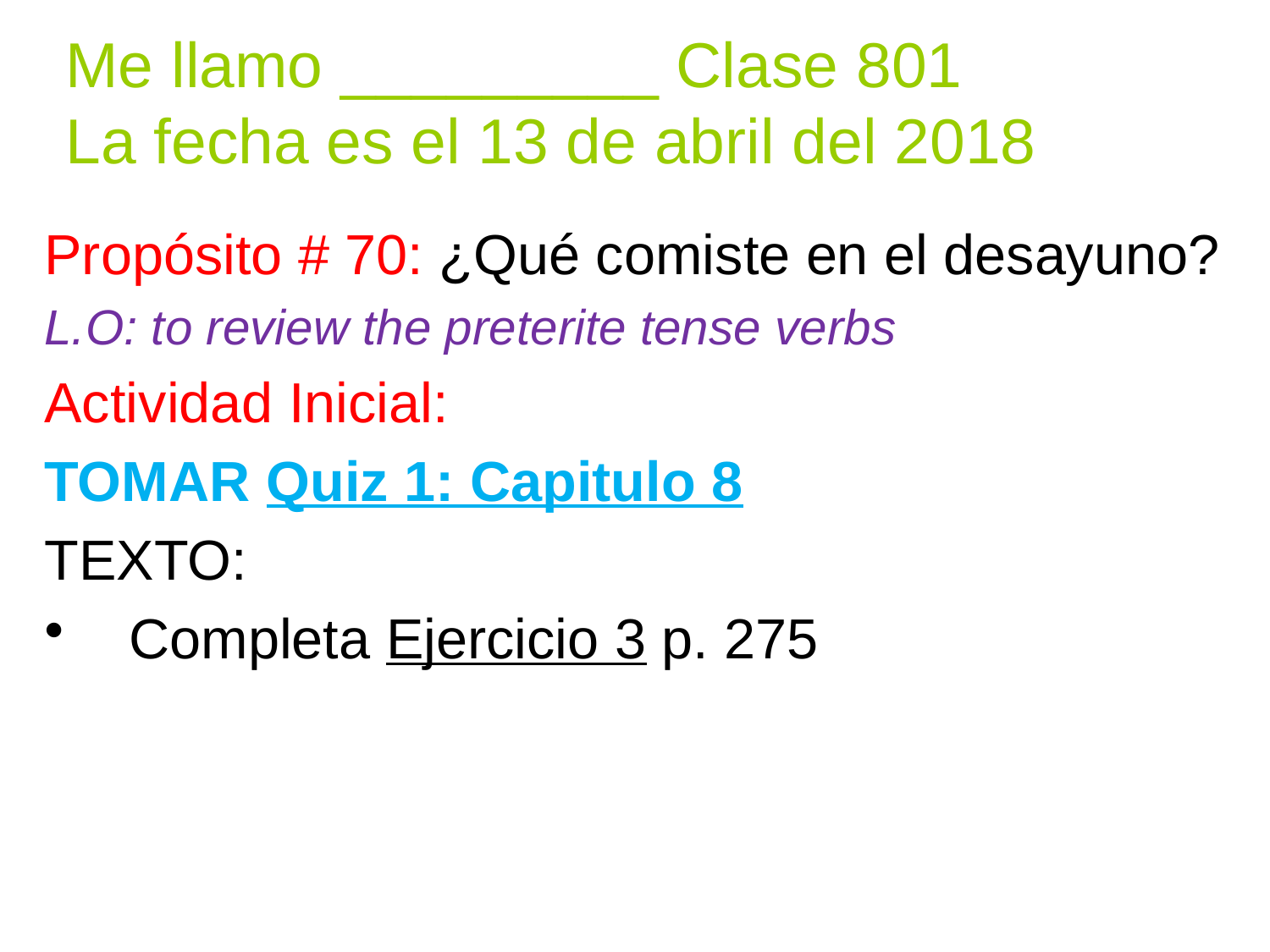

# Me llamo _________ Clase 801 La fecha es el 13 de abril del 2018
Propósito # 70: ¿Qué comiste en el desayuno?
L.O: to review the preterite tense verbs
Actividad Inicial:
TOMAR Quiz 1: Capitulo 8
TEXTO:
Completa Ejercicio 3 p. 275